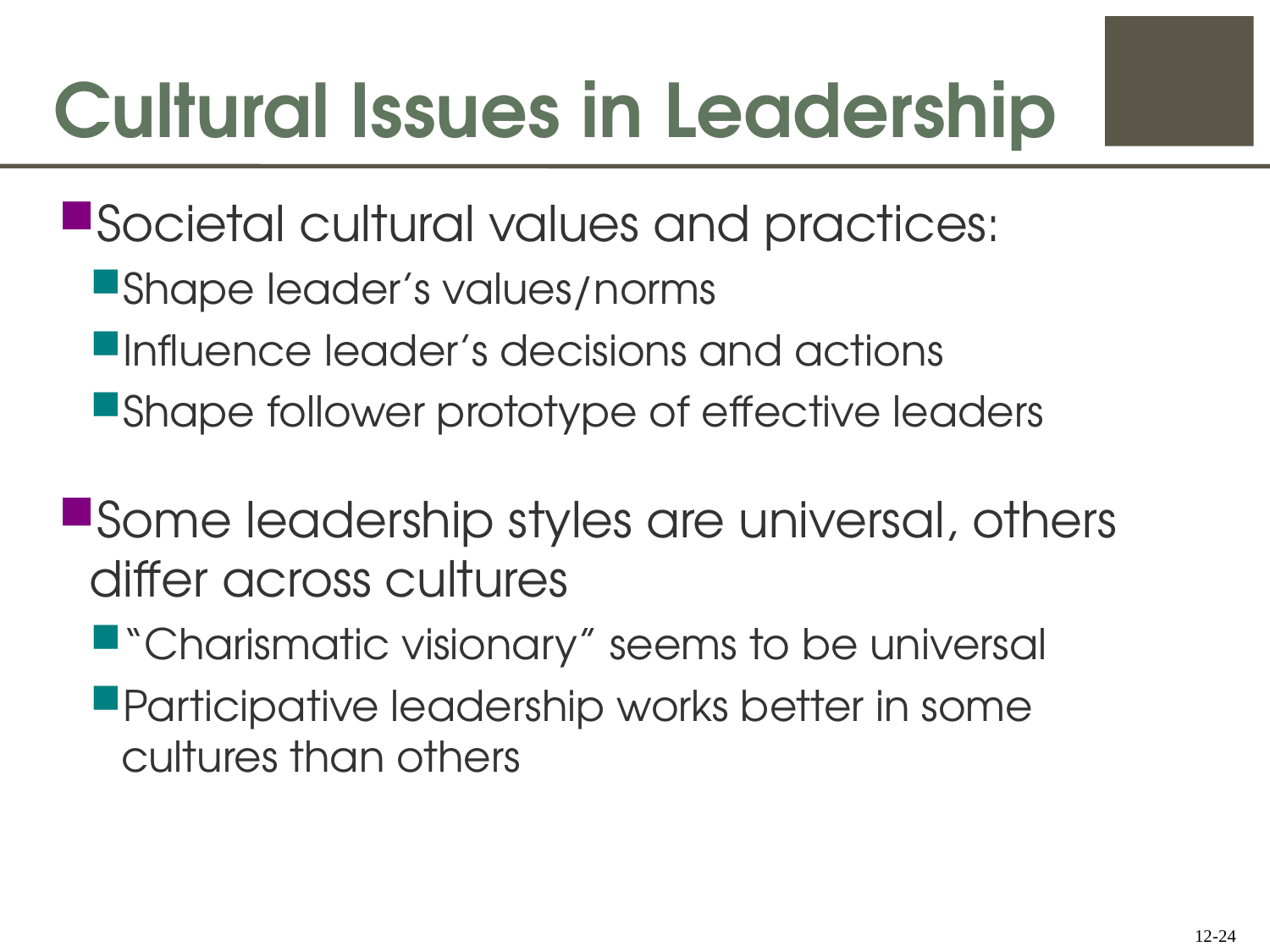

# Cultural Issues in Leadership
Societal cultural values and practices:
Shape leader’s values/norms
Influence leader’s decisions and actions
Shape follower prototype of effective leaders
Some leadership styles are universal, others differ across cultures
“Charismatic visionary” seems to be universal
Participative leadership works better in some cultures than others